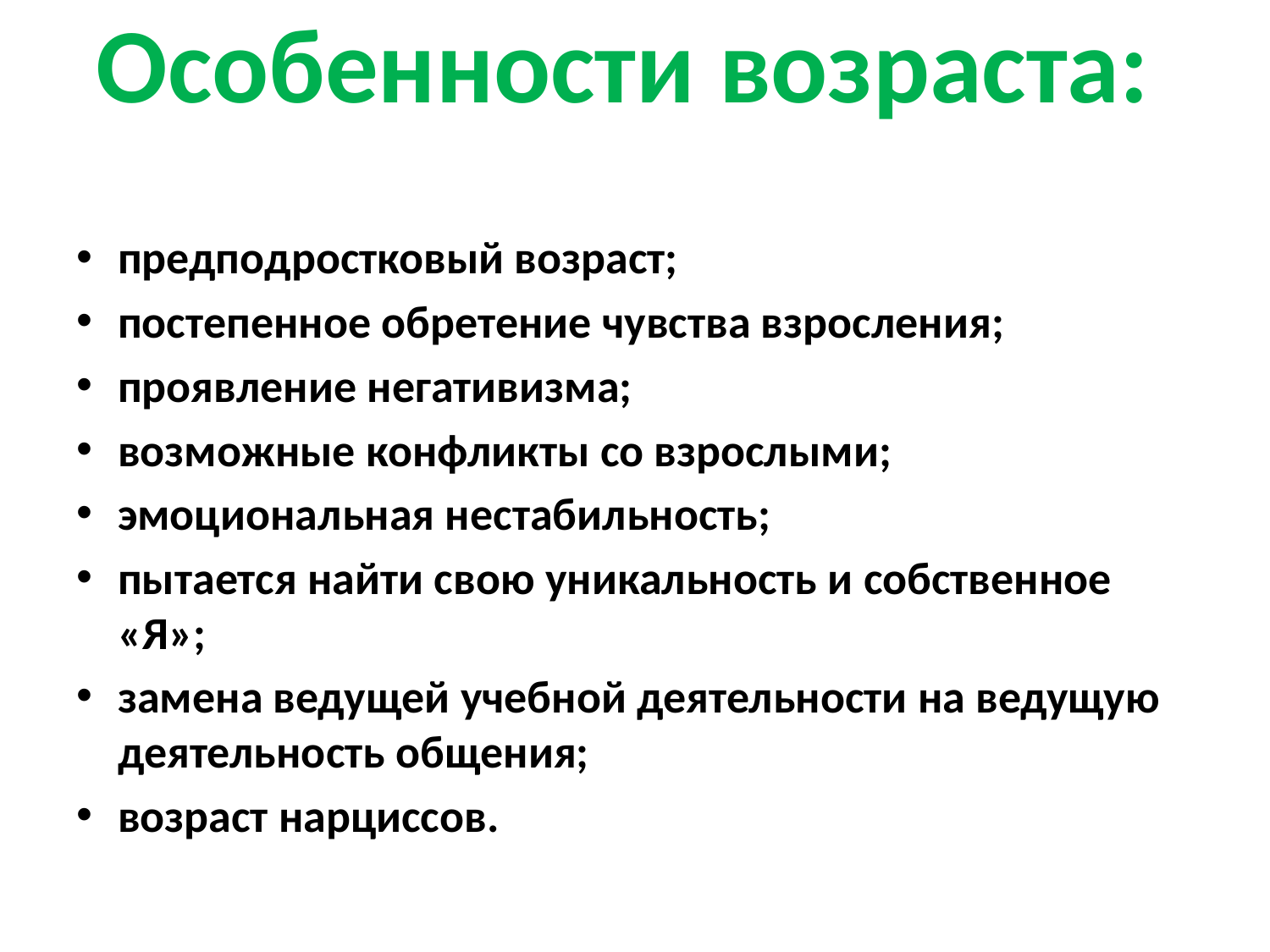

# Особенности возраста:
предподростковый возраст;
постепенное обретение чувства взросления;
проявление негативизма;
возможные конфликты со взрослыми;
эмоциональная нестабильность;
пытается найти свою уникальность и собственное «Я»;
замена ведущей учебной деятельности на ведущую деятельность общения;
возраст нарциссов.